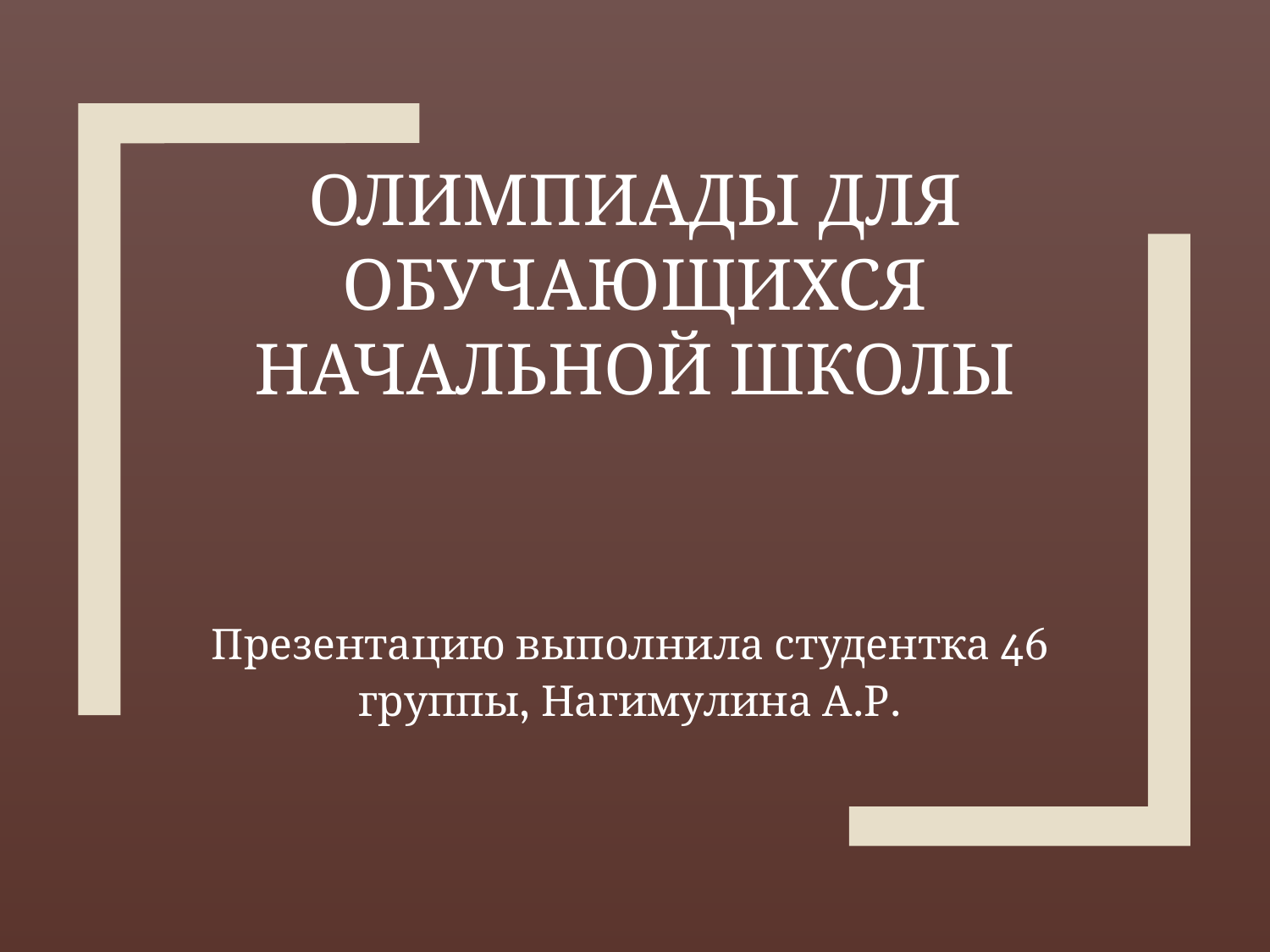

ОЛИМПИАДЫ ДЛЯ ОБУЧАЮЩИХСЯ НАЧАЛЬНОЙ ШКОЛЫ
Презентацию выполнила студентка 46 группы, Нагимулина А.Р.